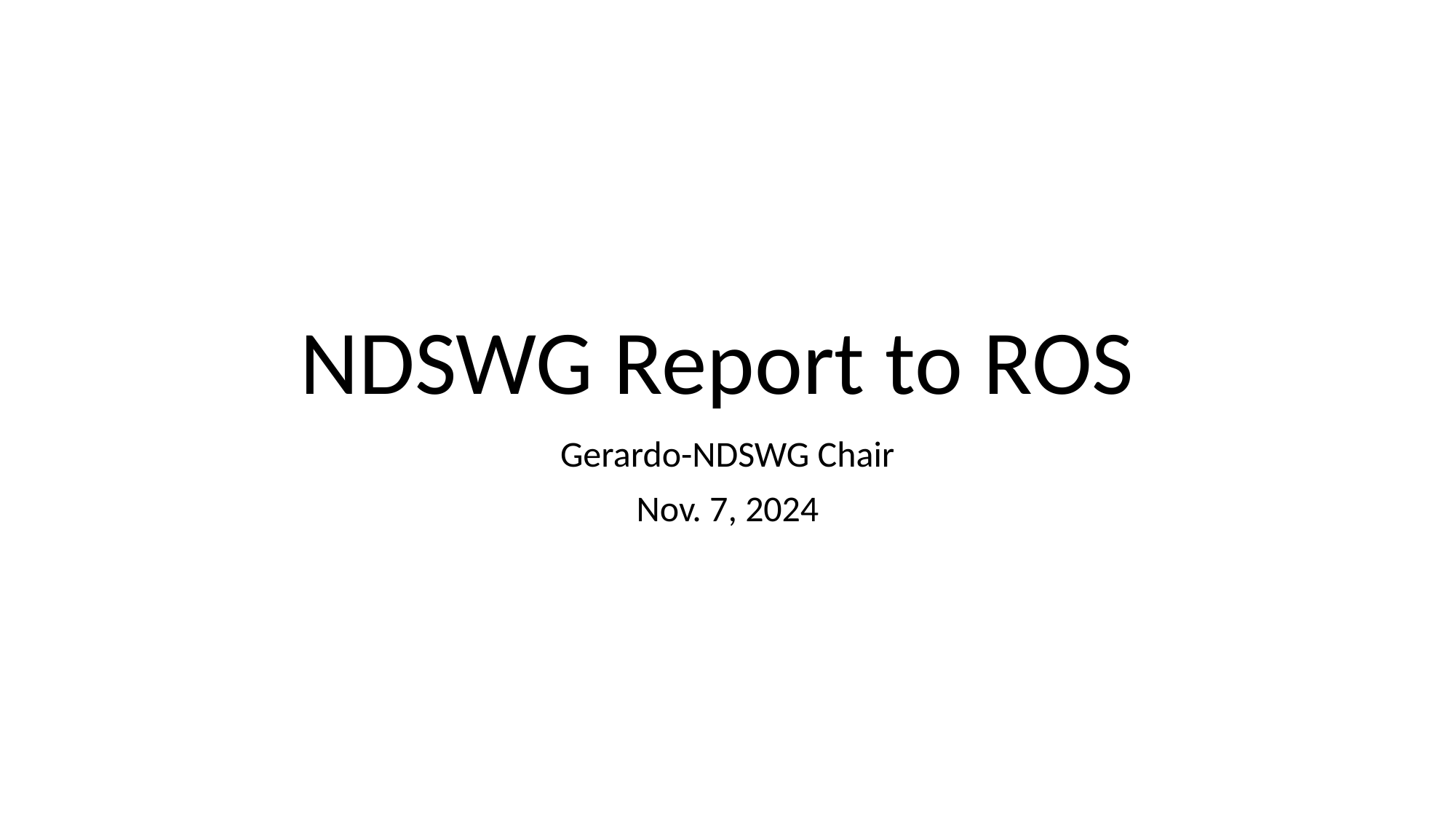

# NDSWG Report to ROS
Gerardo-NDSWG Chair
Nov. 7, 2024